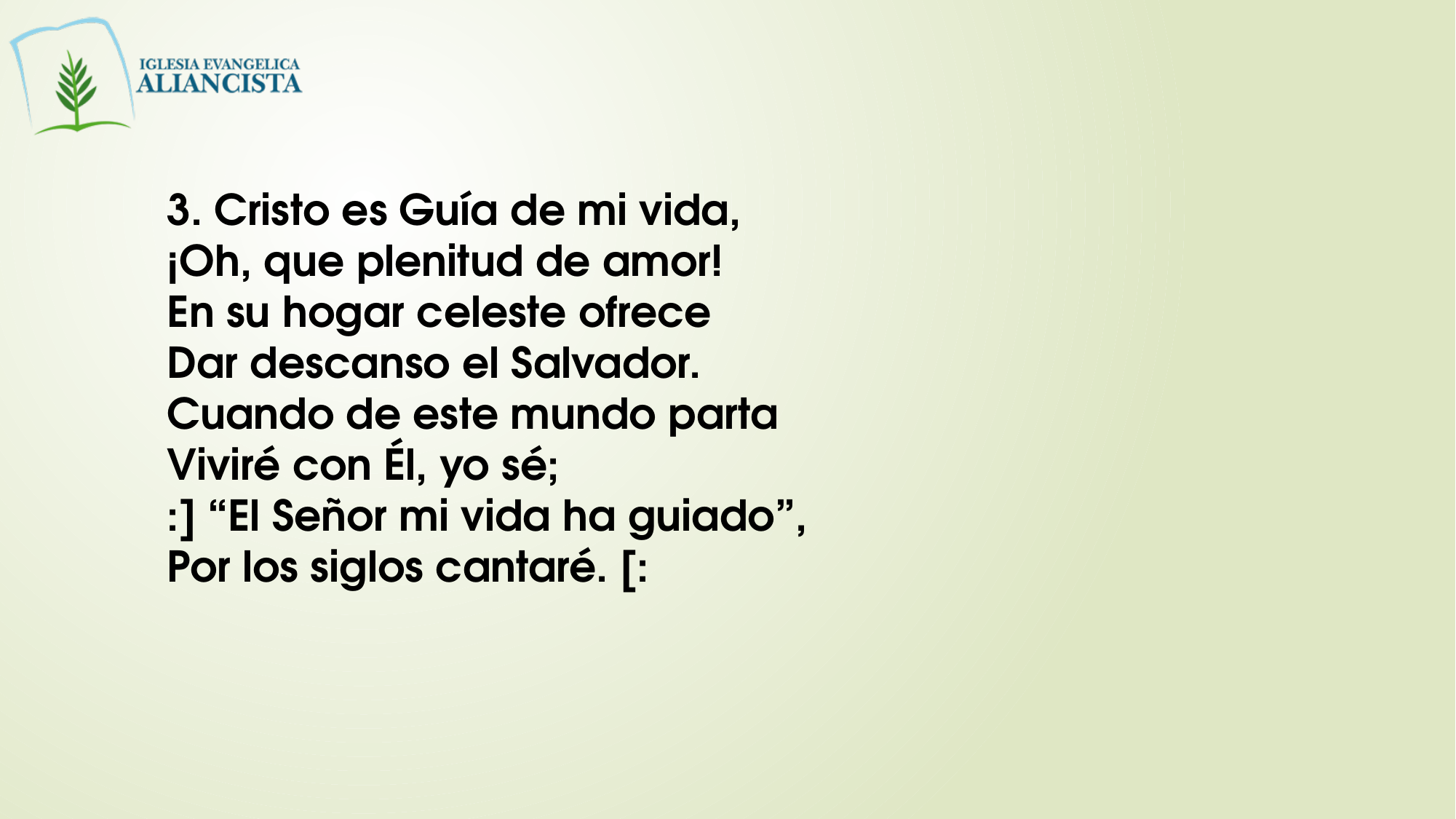

3. Cristo es Guía de mi vida,
¡Oh, que plenitud de amor!
En su hogar celeste ofrece
Dar descanso el Salvador.
Cuando de este mundo parta
Viviré con Él, yo sé;
:] “El Señor mi vida ha guiado”,
Por los siglos cantaré. [: